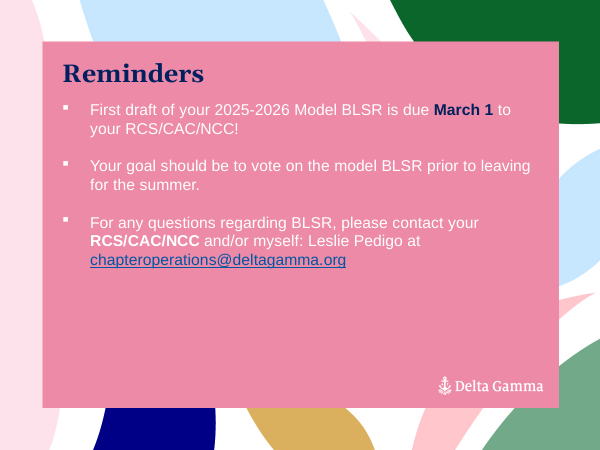

Reminders
First draft of your 2025-2026 Model BLSR is due March 1 to your RCS/CAC/NCC!

Your goal should be to vote on the model BLSR prior to leaving for the summer.

For any questions regarding BLSR, please contact your RCS/CAC/NCC and/or myself: Leslie Pedigo at chapteroperations@deltagamma.org